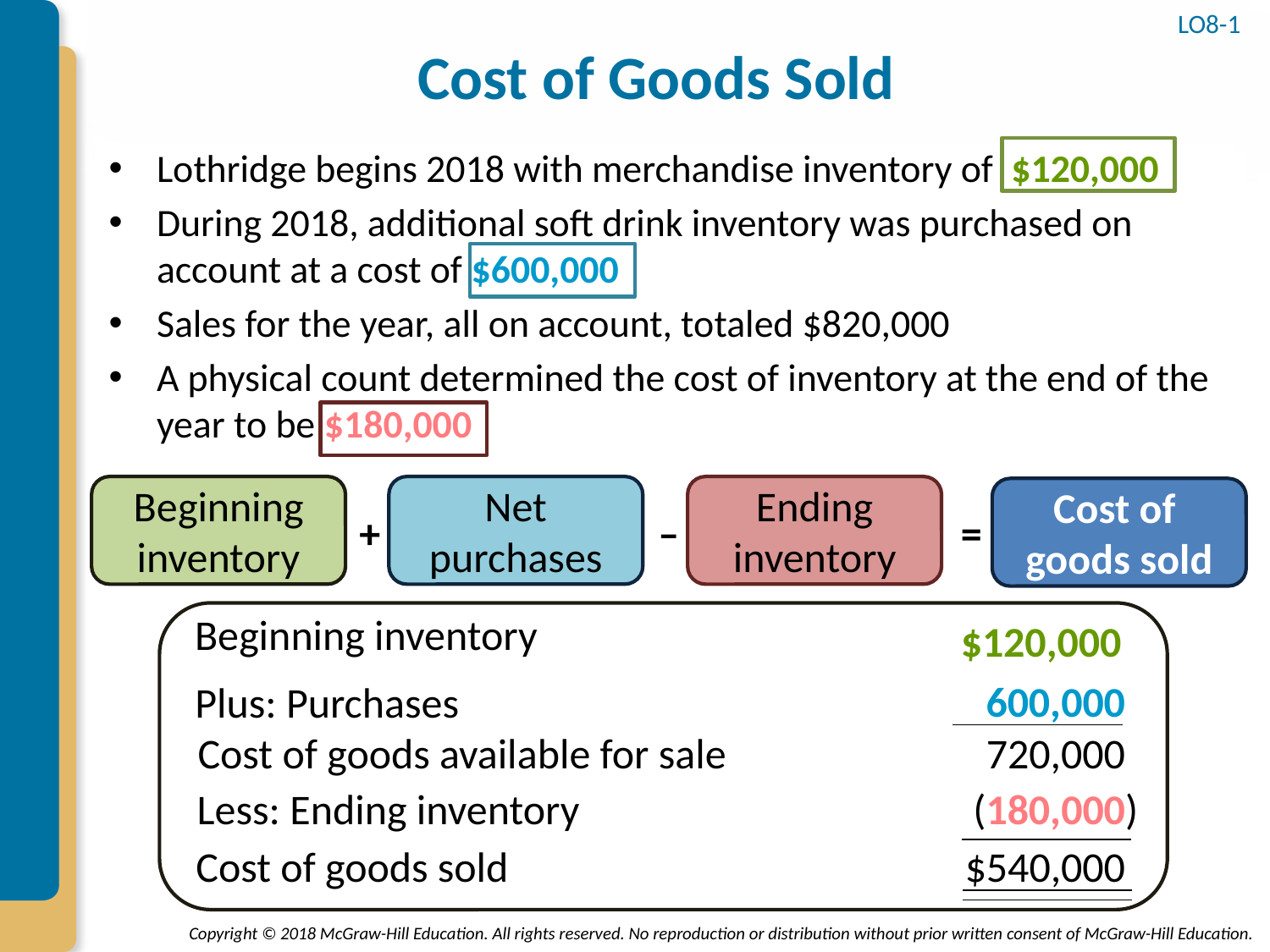

LO8-1
# Cost of Goods Sold
Lothridge begins 2018 with merchandise inventory of  $120,000
During 2018, additional soft drink inventory was purchased on account at a cost of $600,000
Sales for the year, all on account, totaled $820,000
A physical count determined the cost of inventory at the end of the year to be $180,000

Beginning inventory
Net purchases
Ending inventory
Cost of
goods sold
=
+
–

Beginning inventory
$120,000
600,000
Plus: Purchases
Cost of goods available for sale
720,000
Less: Ending inventory
(180,000)
Cost of goods sold
$540,000